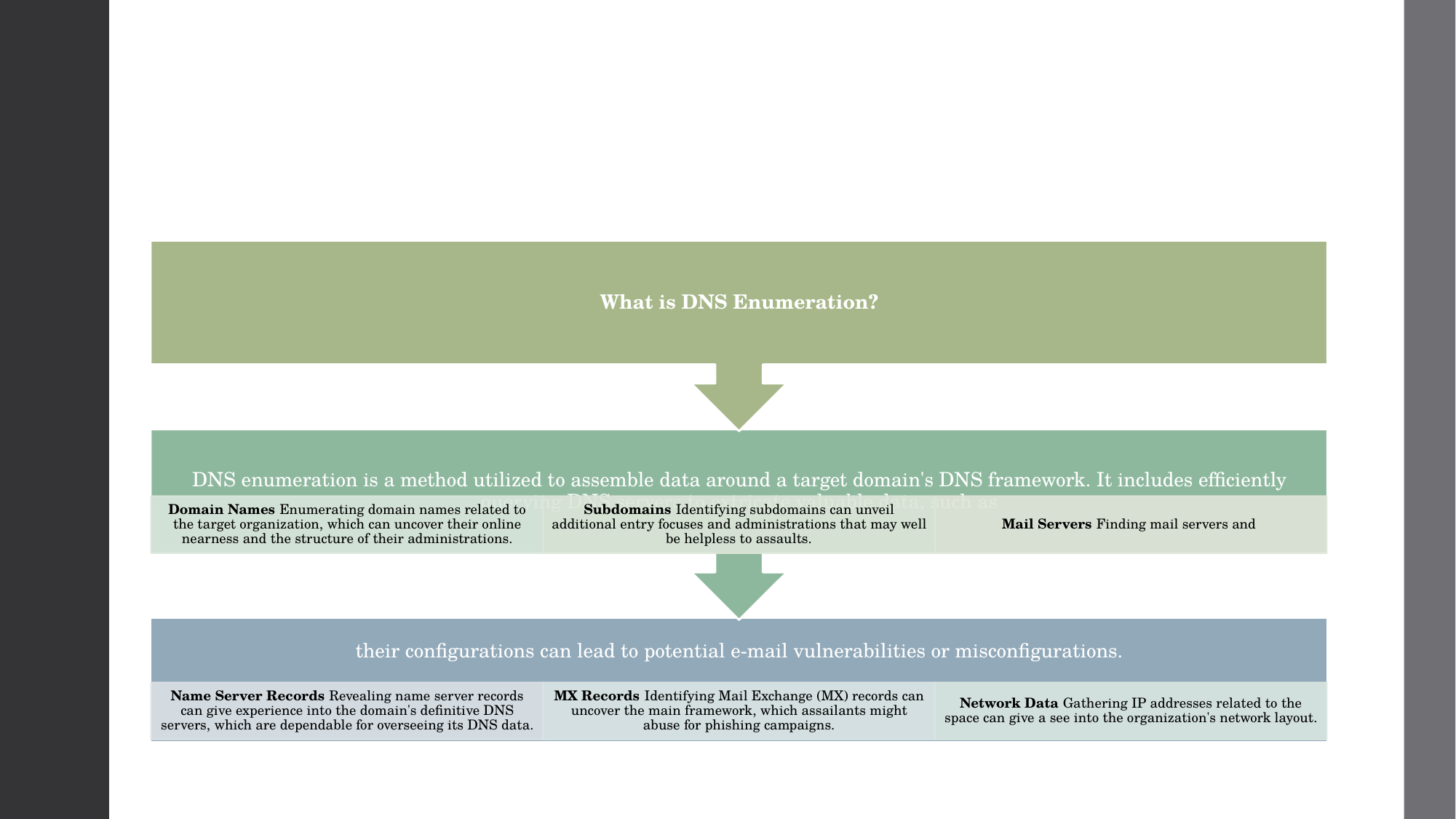

their configurations can lead to potential e-mail vulnerabilities or misconfigurations.
Name Server Records Revealing name server records can give experience into the domain's definitive DNS servers, which are dependable for overseeing its DNS data.
MX Records Identifying Mail Exchange (MX) records can uncover the main framework, which assailants might abuse for phishing campaigns.
Network Data Gathering IP addresses related to the space can give a see into the organization's network layout.
DNS enumeration is a method utilized to assemble data around a target domain's DNS framework. It includes efficiently querying DNS servers to extricate valuable data, such as
Domain Names Enumerating domain names related to the target organization, which can uncover their online nearness and the structure of their administrations.
Subdomains Identifying subdomains can unveil additional entry focuses and administrations that may well be helpless to assaults.
Mail Servers Finding mail servers and
What is DNS Enumeration?